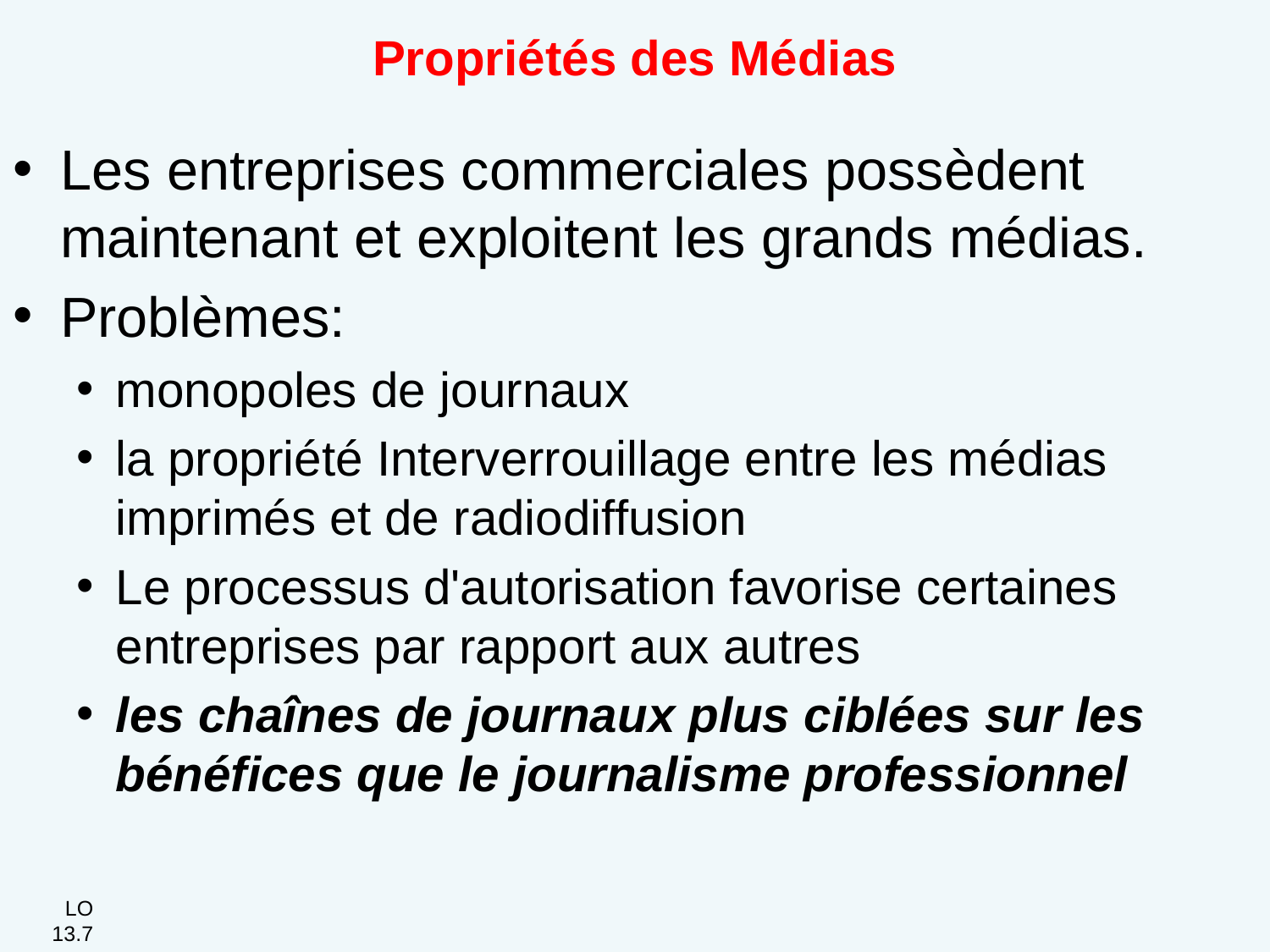

# Propriétés des Médias
Les entreprises commerciales possèdent maintenant et exploitent les grands médias.
Problèmes:
monopoles de journaux
la propriété Interverrouillage entre les médias imprimés et de radiodiffusion
Le processus d'autorisation favorise certaines entreprises par rapport aux autres
les chaînes de journaux plus ciblées sur les bénéfices que le journalisme professionnel
LO 13.7